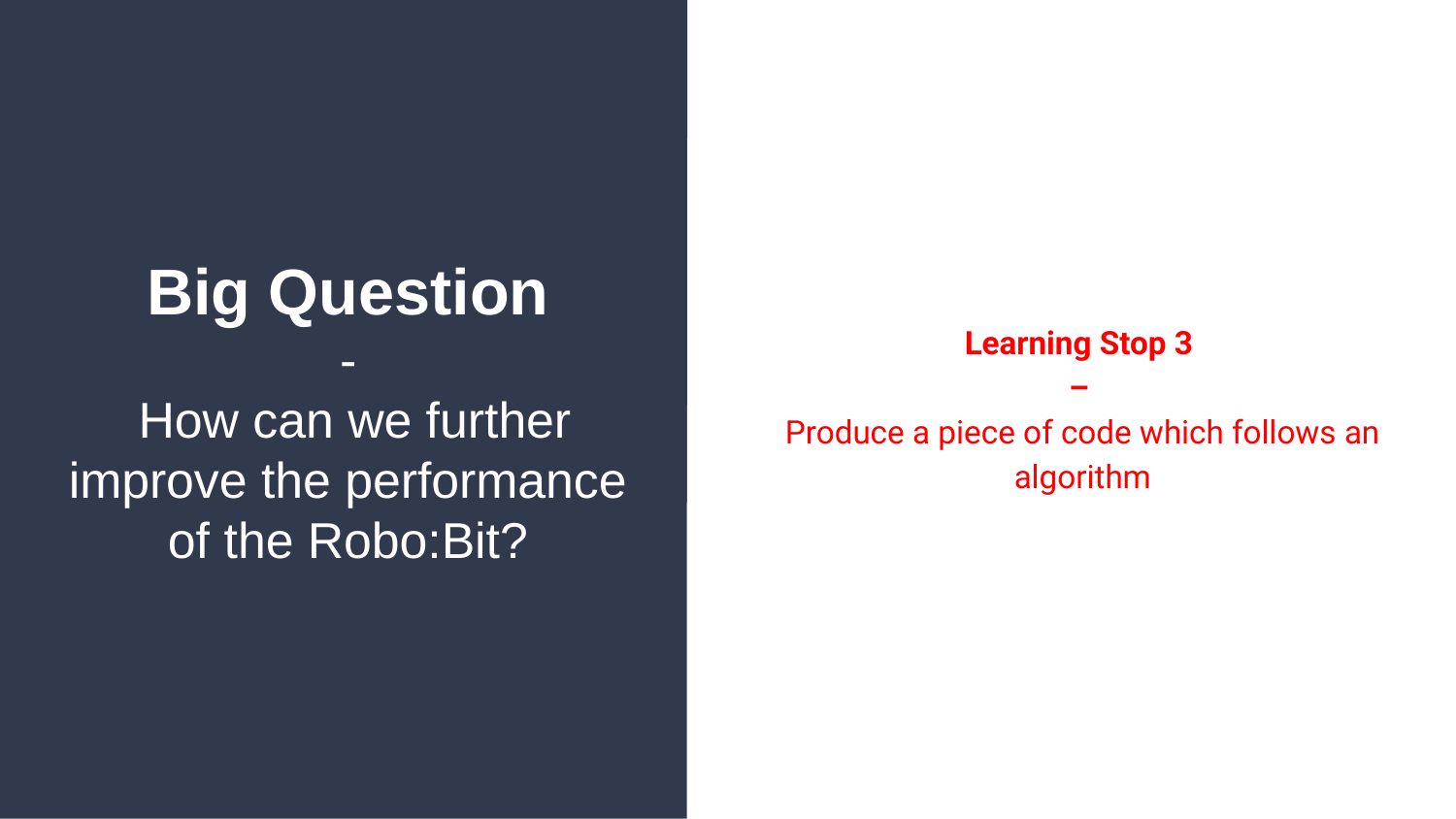

Learning Stop 3
–
Produce a piece of code which follows an algorithm
# Big Question - How can we further improve the performance of the Robo:Bit?